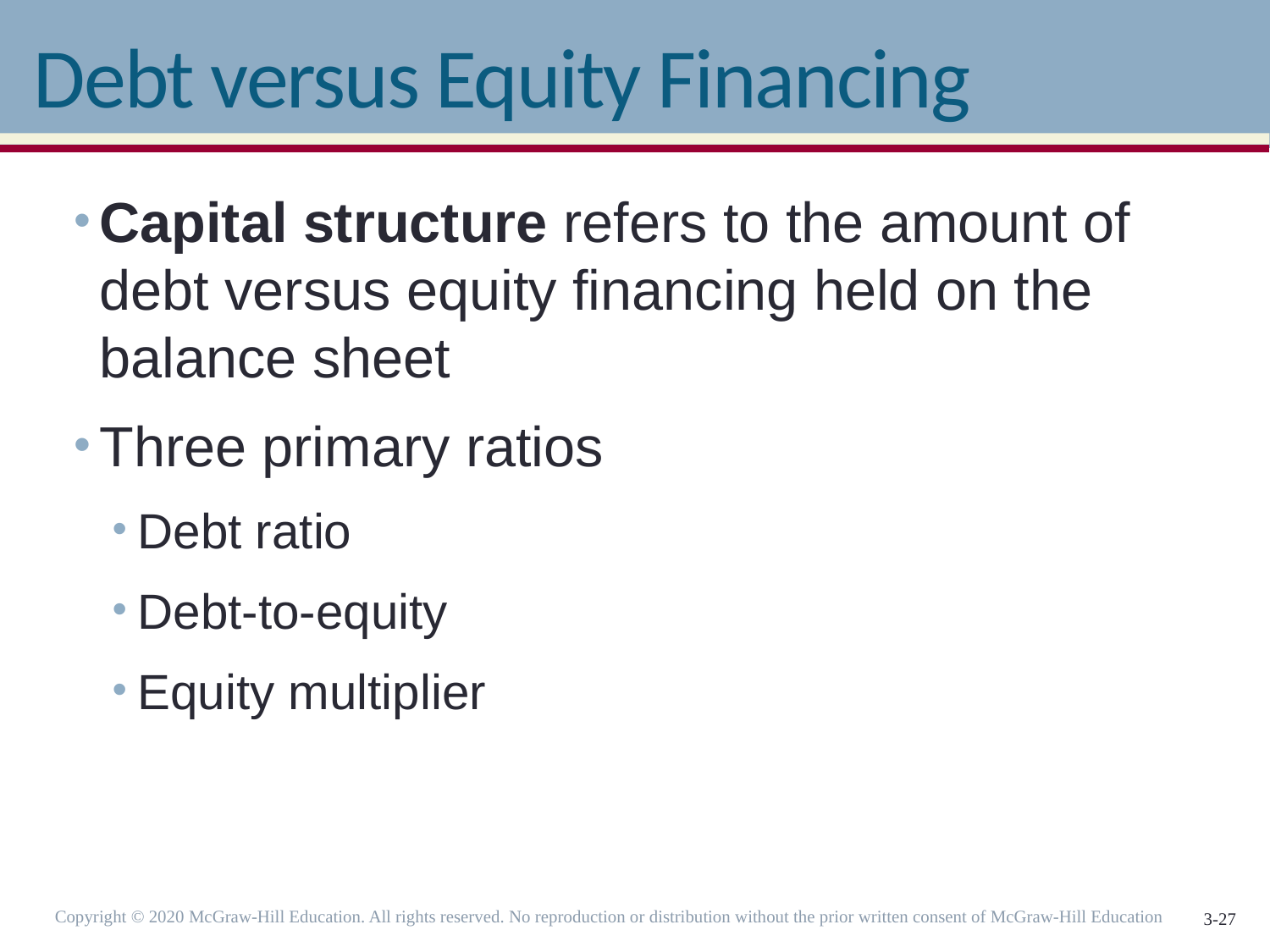

# Debt versus Equity Financing
Capital structure refers to the amount of debt versus equity financing held on the balance sheet
Three primary ratios
Debt ratio
Debt-to-equity
Equity multiplier
Copyright © 2020 McGraw-Hill Education. All rights reserved. No reproduction or distribution without the prior written consent of McGraw-Hill Education